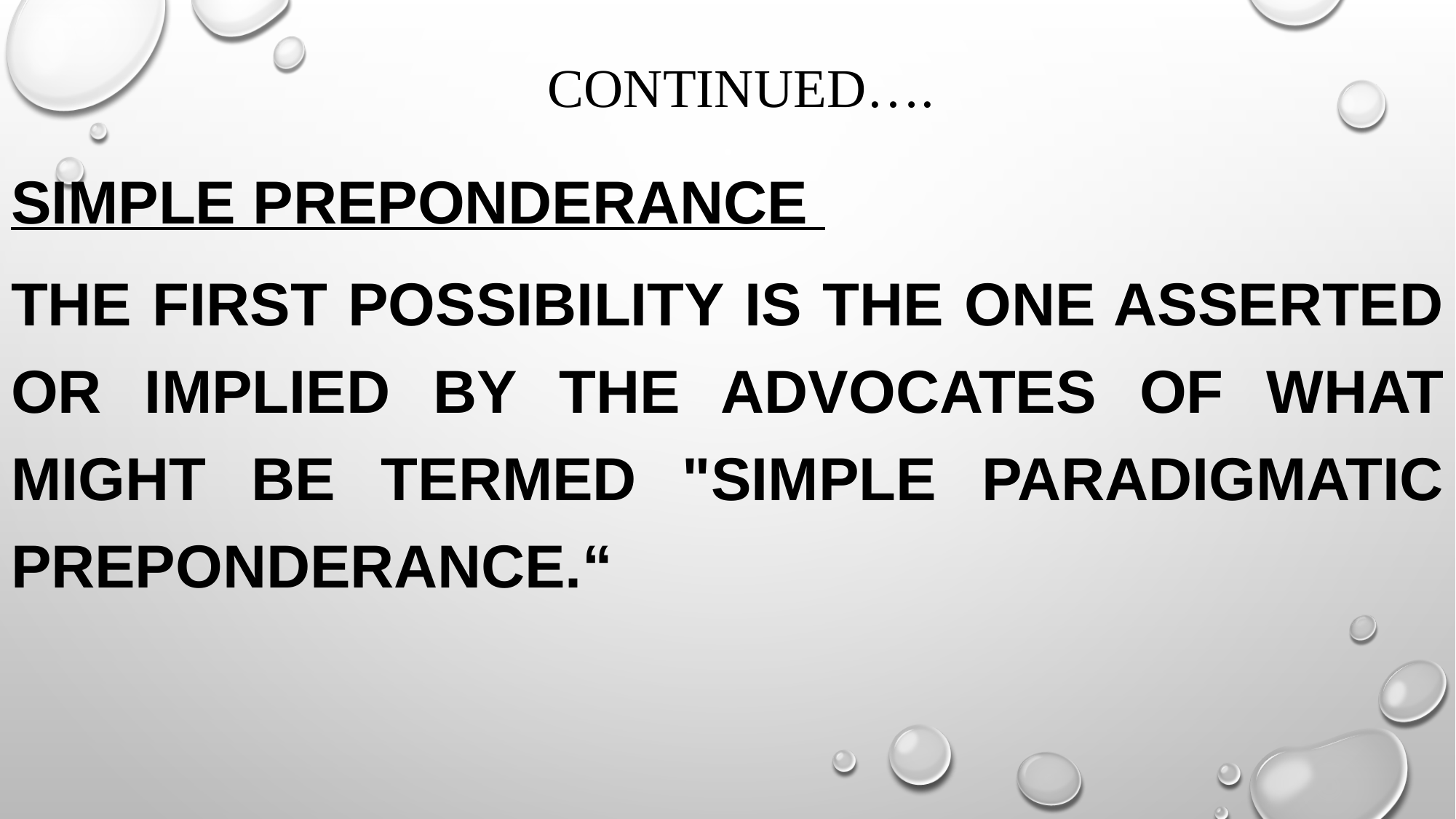

# continued….
SIMPLE PREPONDERANCE
The first possibility is the one asserted or implied by the advocates of what might be termed "simple paradigmatic preponderance.“